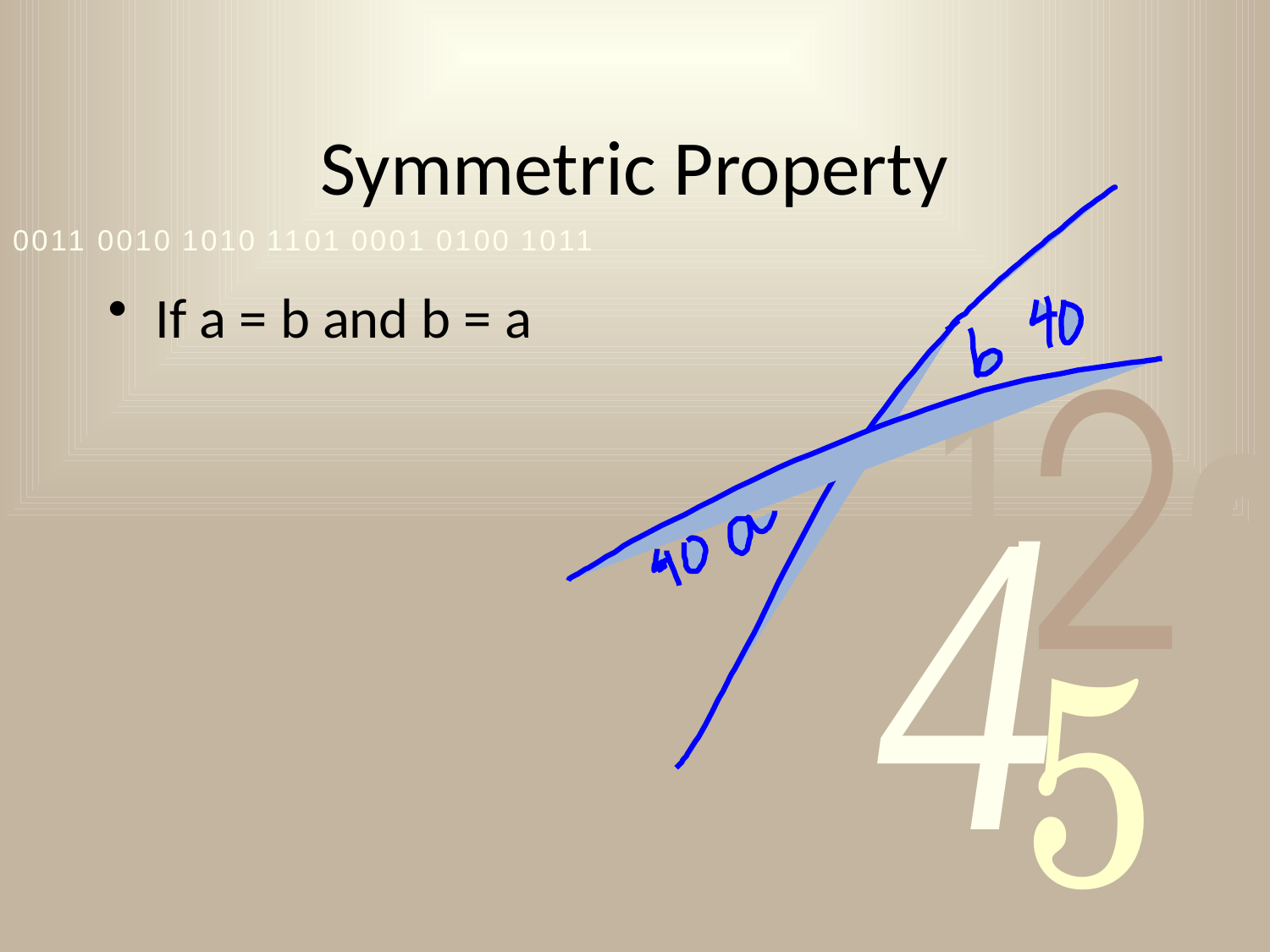

# Symmetric Property

If a = b and b = a